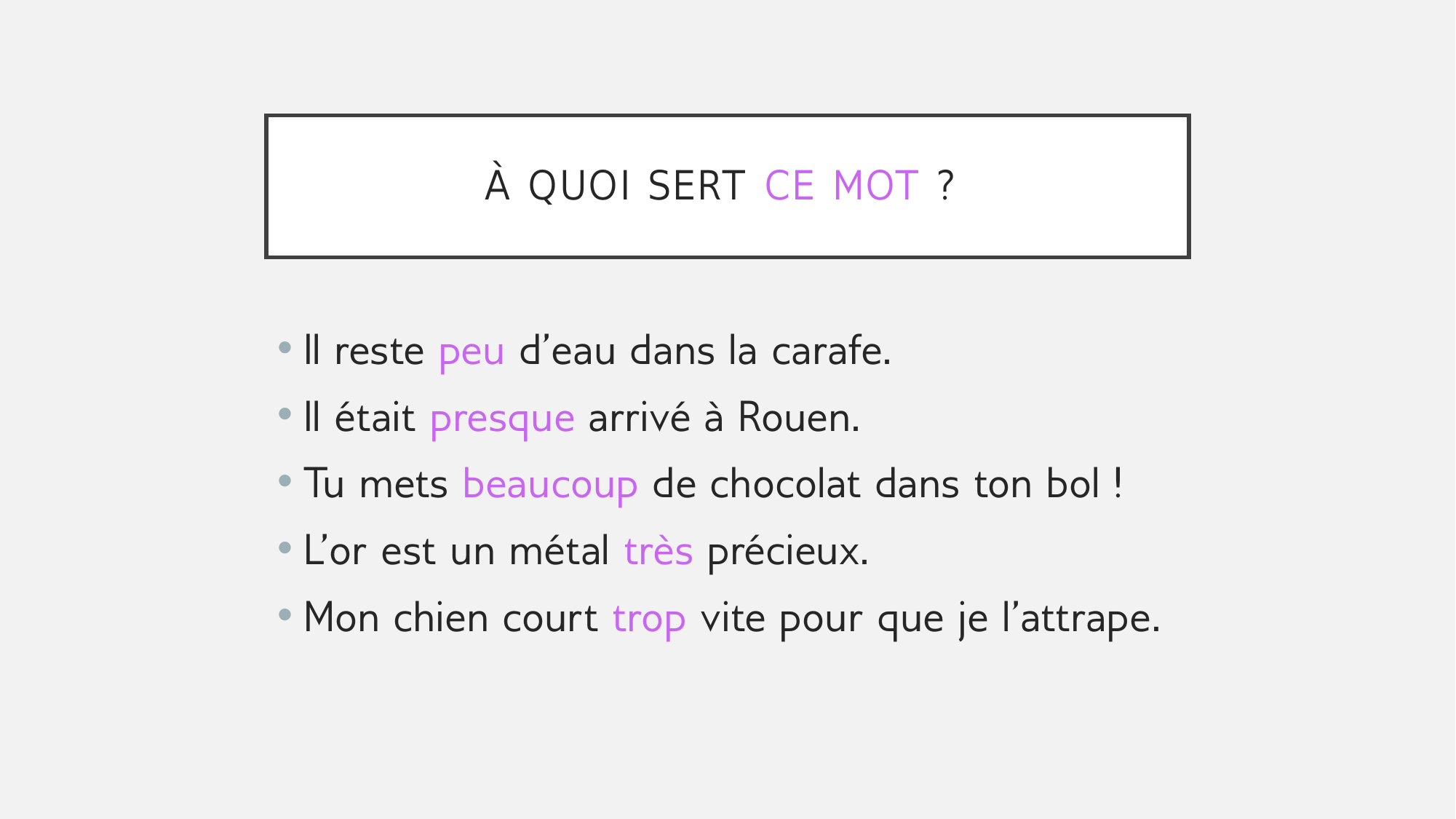

# À quoi sert ce mot ?
Il reste peu d’eau dans la carafe.
Il était presque arrivé à Rouen.
Tu mets beaucoup de chocolat dans ton bol !
L’or est un métal très précieux.
Mon chien court trop vite pour que je l’attrape.